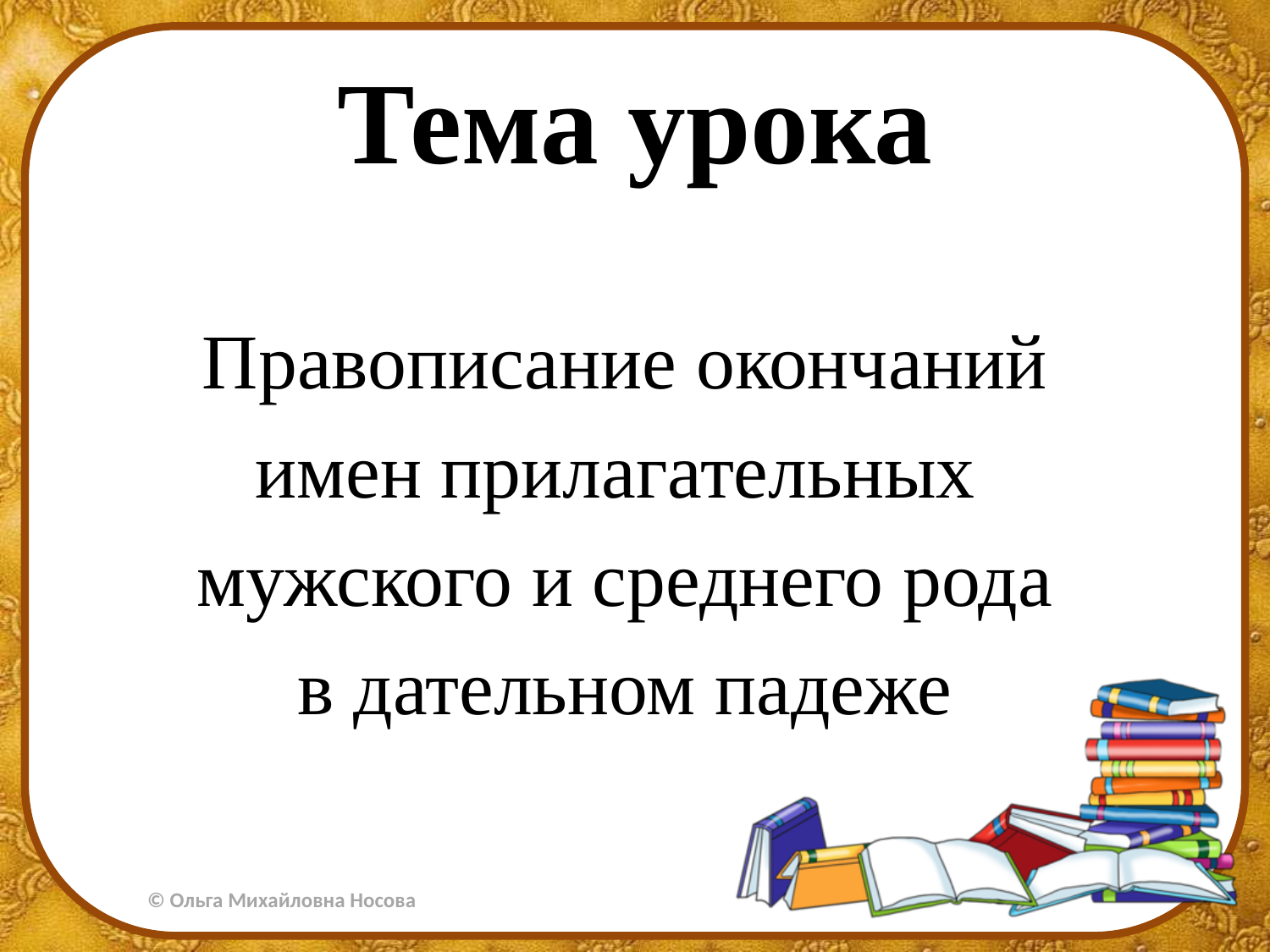

# Тема урока

Правописание окончаний
имен прилагательных
мужского и среднего рода
в дательном падеже